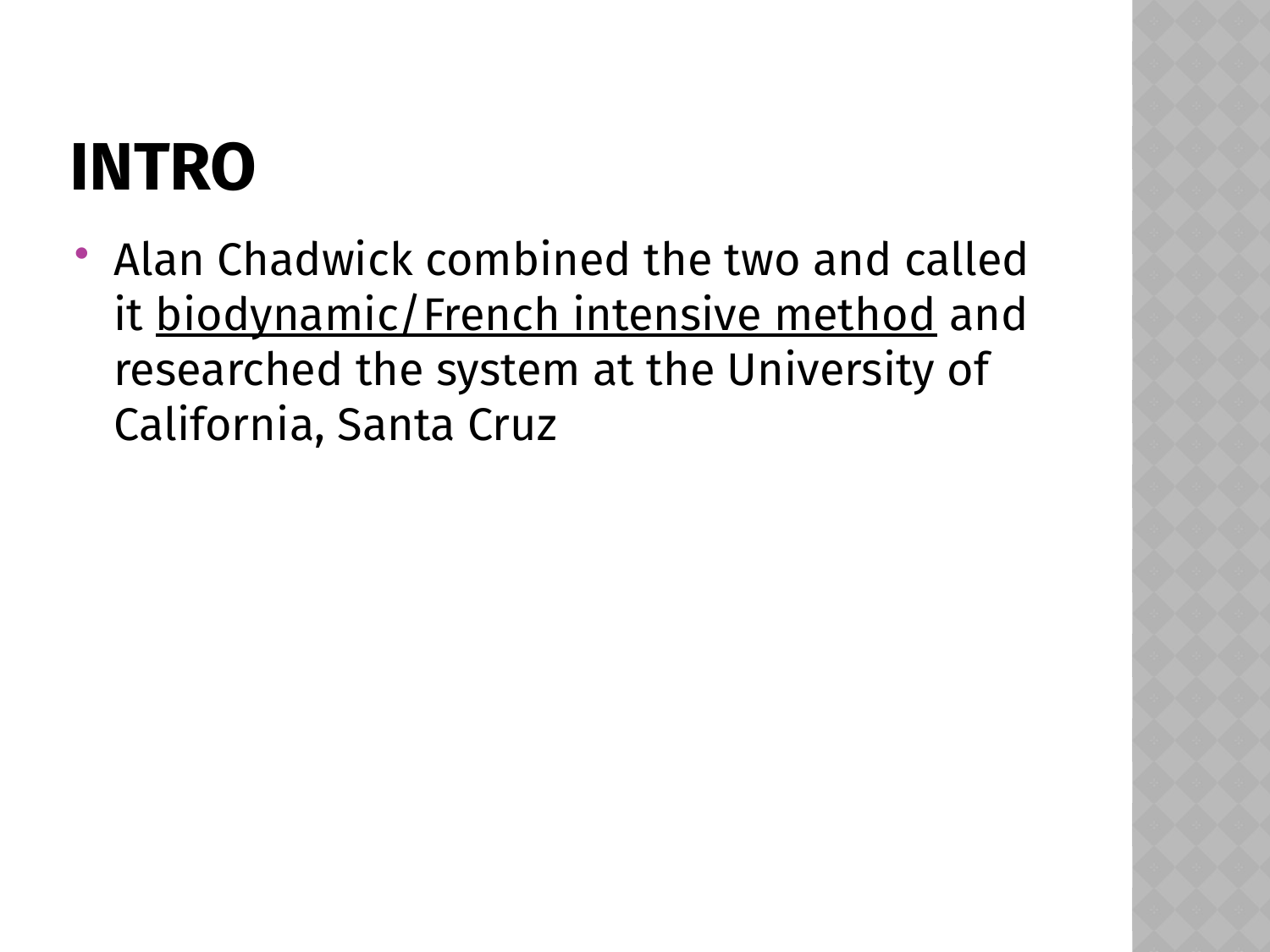

# intrO
Alan Chadwick combined the two and called it biodynamic/French intensive method and researched the system at the University of California, Santa Cruz